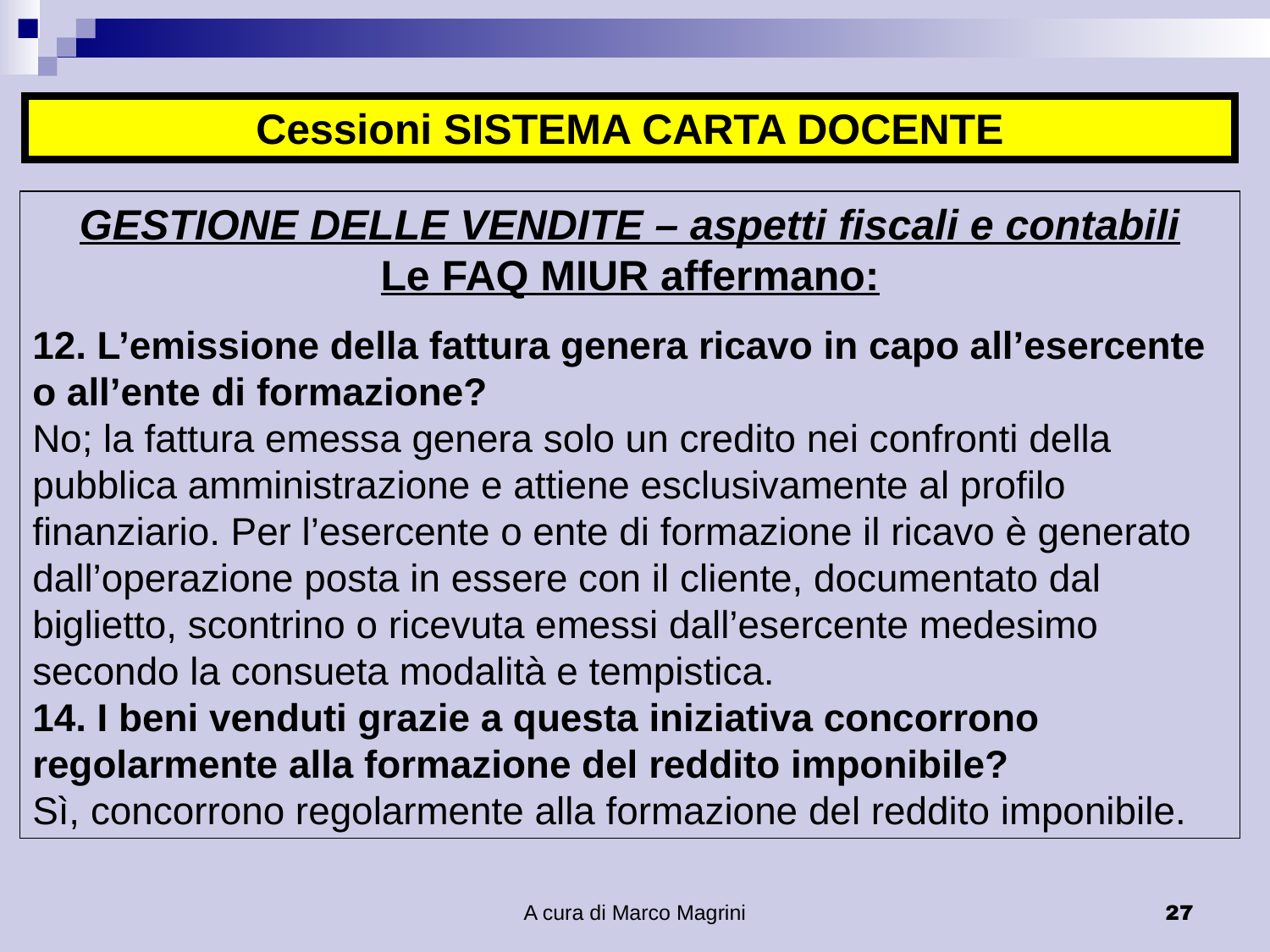

Cessioni SISTEMA CARTA DOCENTE
GESTIONE DELLE VENDITE – aspetti fiscali e contabili
Le FAQ MIUR affermano:

12. L’emissione della fattura genera ricavo in capo all’esercente o all’ente di formazione?
No; la fattura emessa genera solo un credito nei confronti della pubblica amministrazione e attiene esclusivamente al profilo finanziario. Per l’esercente o ente di formazione il ricavo è generato dall’operazione posta in essere con il cliente, documentato dal biglietto, scontrino o ricevuta emessi dall’esercente medesimo secondo la consueta modalità e tempistica.
14. I beni venduti grazie a questa iniziativa concorrono regolarmente alla formazione del reddito imponibile?
Sì, concorrono regolarmente alla formazione del reddito imponibile.

A cura di Marco Magrini
27